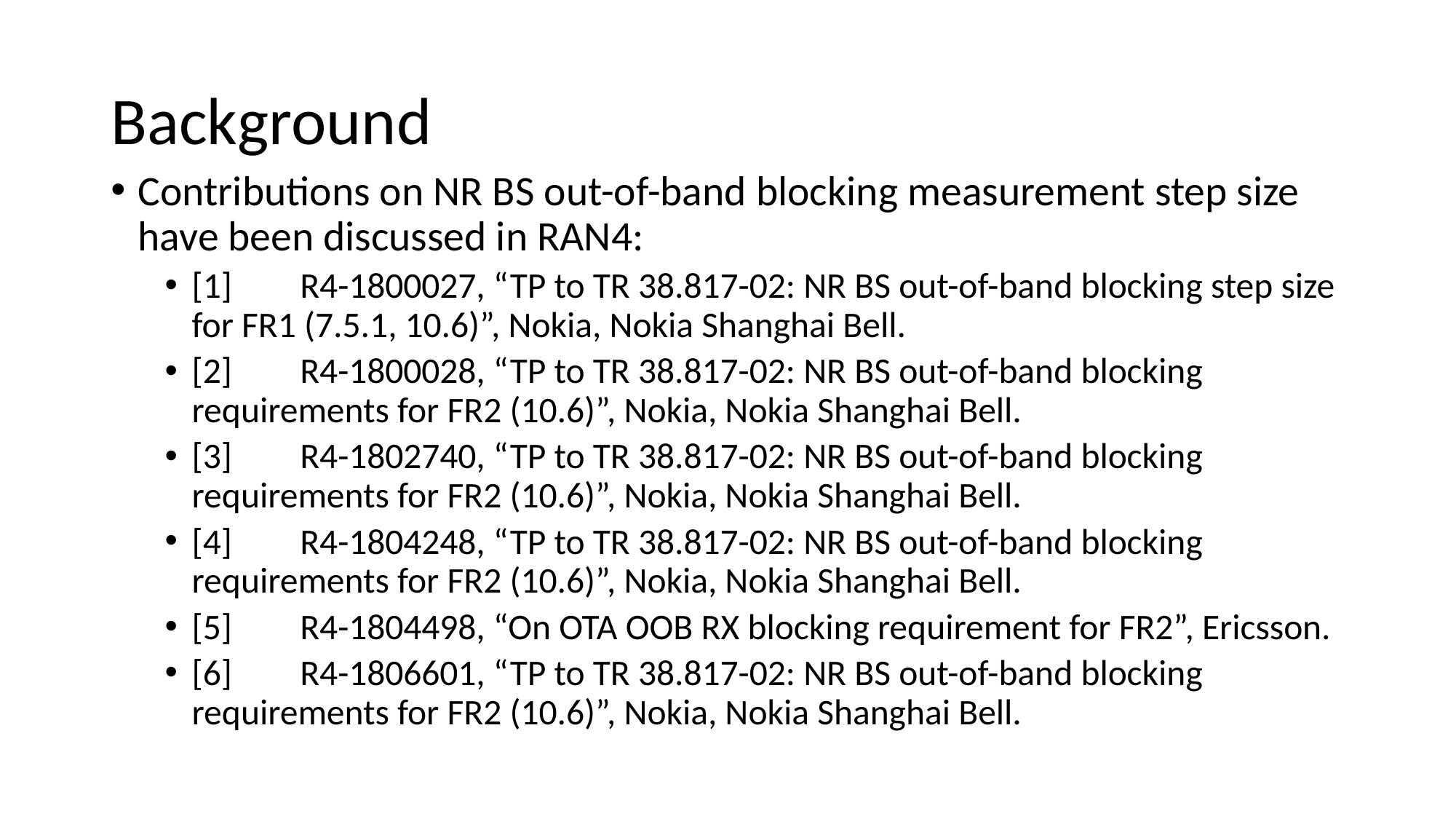

# Background
Contributions on NR BS out-of-band blocking measurement step size have been discussed in RAN4:
[1]	R4-1800027, “TP to TR 38.817-02: NR BS out-of-band blocking step size for FR1 (7.5.1, 10.6)”, Nokia, Nokia Shanghai Bell.
[2]	R4-1800028, “TP to TR 38.817-02: NR BS out-of-band blocking requirements for FR2 (10.6)”, Nokia, Nokia Shanghai Bell.
[3]	R4-1802740, “TP to TR 38.817-02: NR BS out-of-band blocking requirements for FR2 (10.6)”, Nokia, Nokia Shanghai Bell.
[4]	R4-1804248, “TP to TR 38.817-02: NR BS out-of-band blocking requirements for FR2 (10.6)”, Nokia, Nokia Shanghai Bell.
[5]	R4-1804498, “On OTA OOB RX blocking requirement for FR2”, Ericsson.
[6]	R4-1806601, “TP to TR 38.817-02: NR BS out-of-band blocking requirements for FR2 (10.6)”, Nokia, Nokia Shanghai Bell.